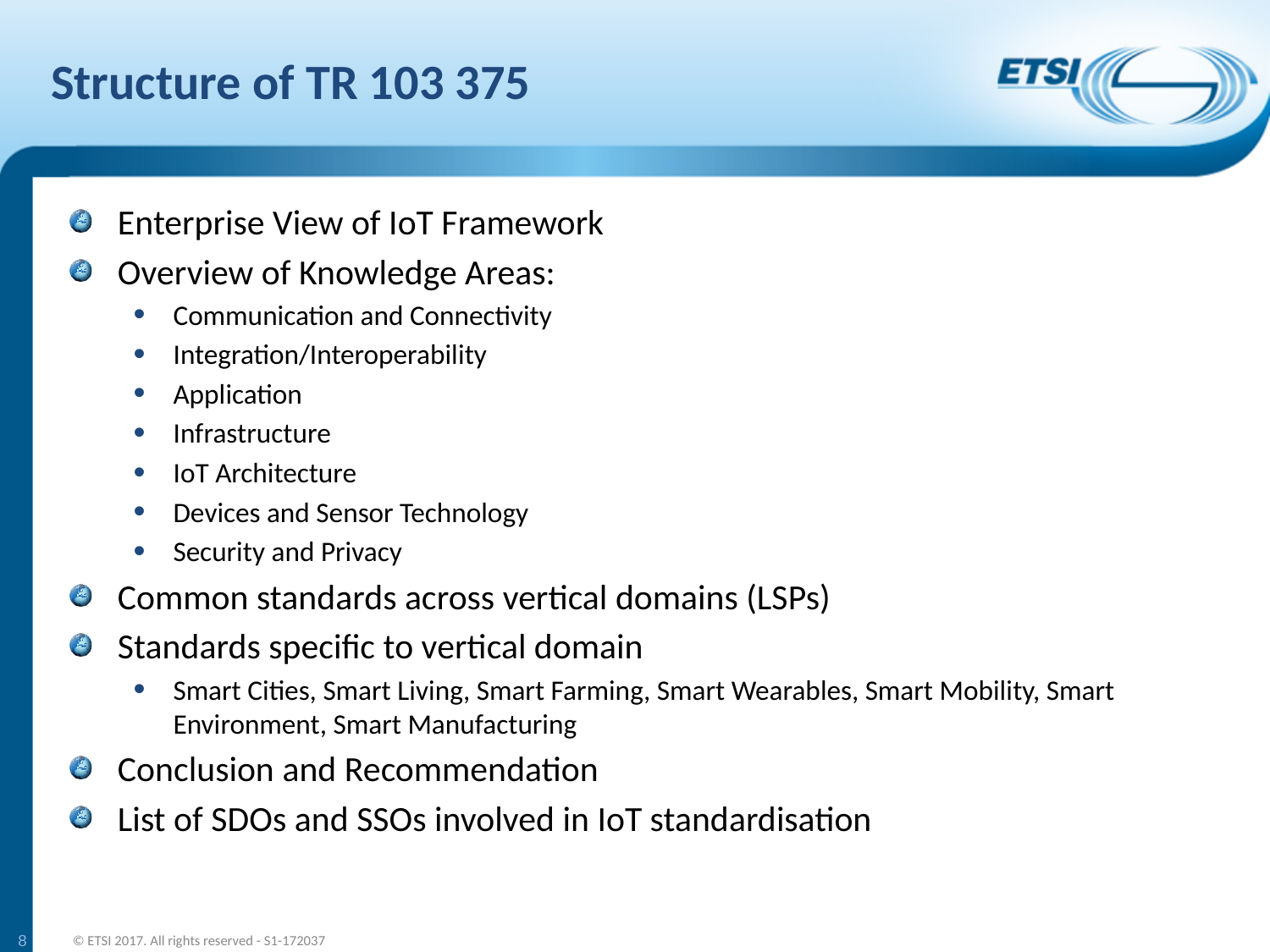

# Structure of TR 103 375
Enterprise View of IoT Framework
Overview of Knowledge Areas:
Communication and Connectivity
Integration/Interoperability
Application
Infrastructure
IoT Architecture
Devices and Sensor Technology
Security and Privacy
Common standards across vertical domains (LSPs)
Standards specific to vertical domain
Smart Cities, Smart Living, Smart Farming, Smart Wearables, Smart Mobility, Smart Environment, Smart Manufacturing
Conclusion and Recommendation
List of SDOs and SSOs involved in IoT standardisation

8
© ETSI 2017. All rights reserved - S1-172037